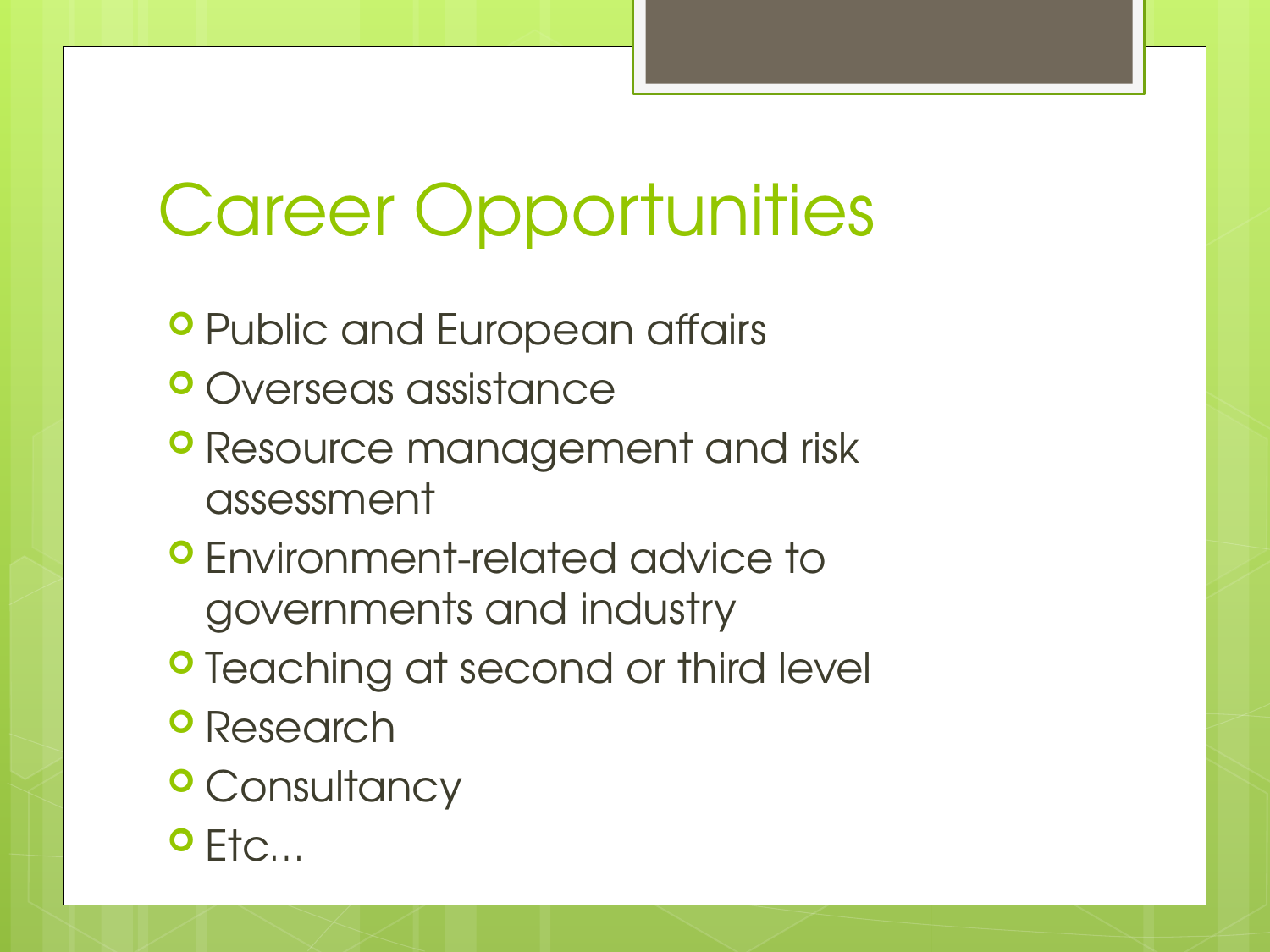

# Career Opportunities
Public and European affairs
Overseas assistance
Resource management and risk assessment
Environment-related advice to governments and industry
Teaching at second or third level
Research
Consultancy
Etc…